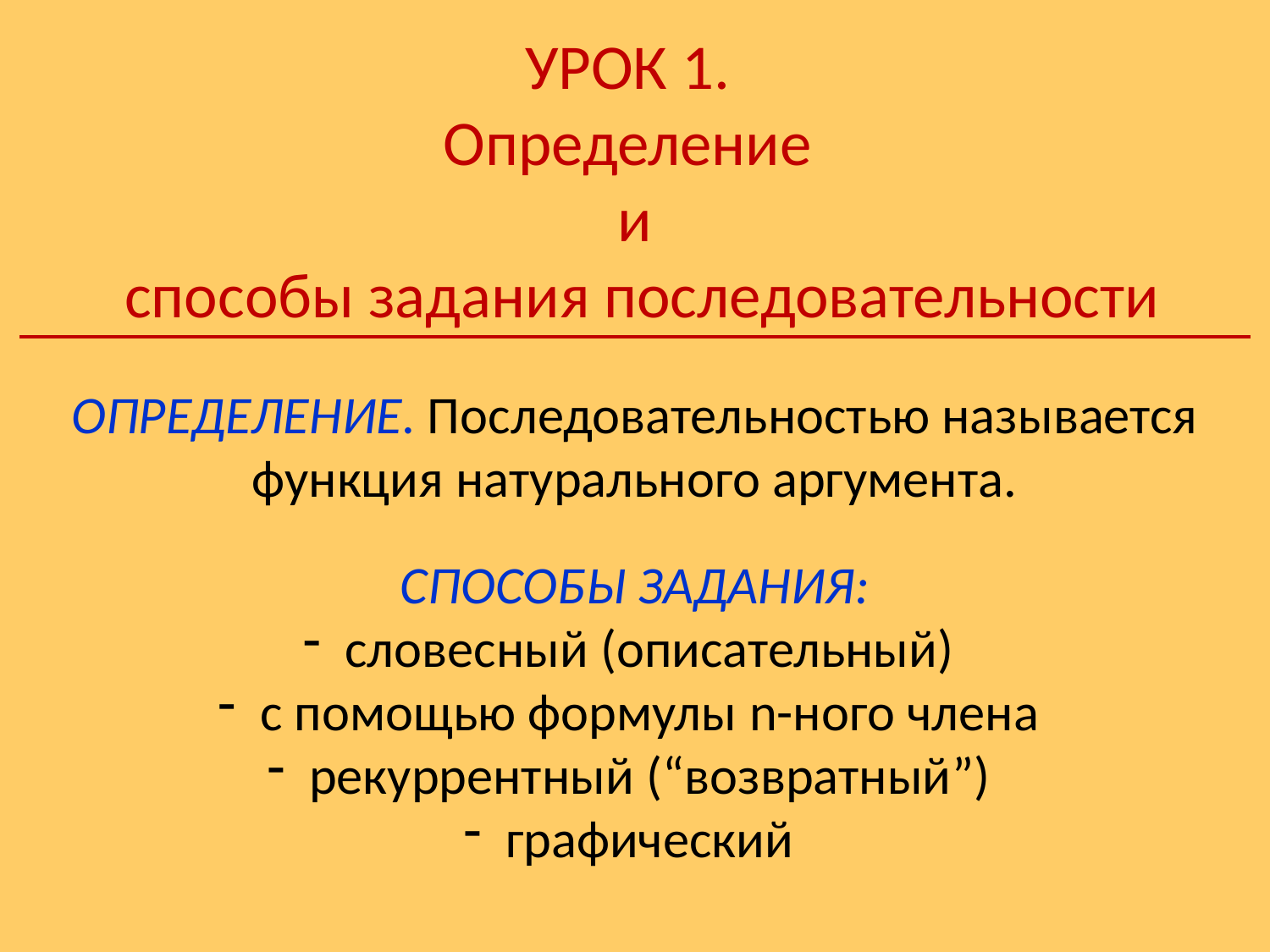

УРОК 1.
Определение
и
 способы задания последовательности
ОПРЕДЕЛЕНИЕ. Последовательностью называется функция натурального аргумента.
СПОСОБЫ ЗАДАНИЯ:
 словесный (описательный)
 с помощью формулы n-ного члена
 рекуррентный (“возвратный”)
 графический